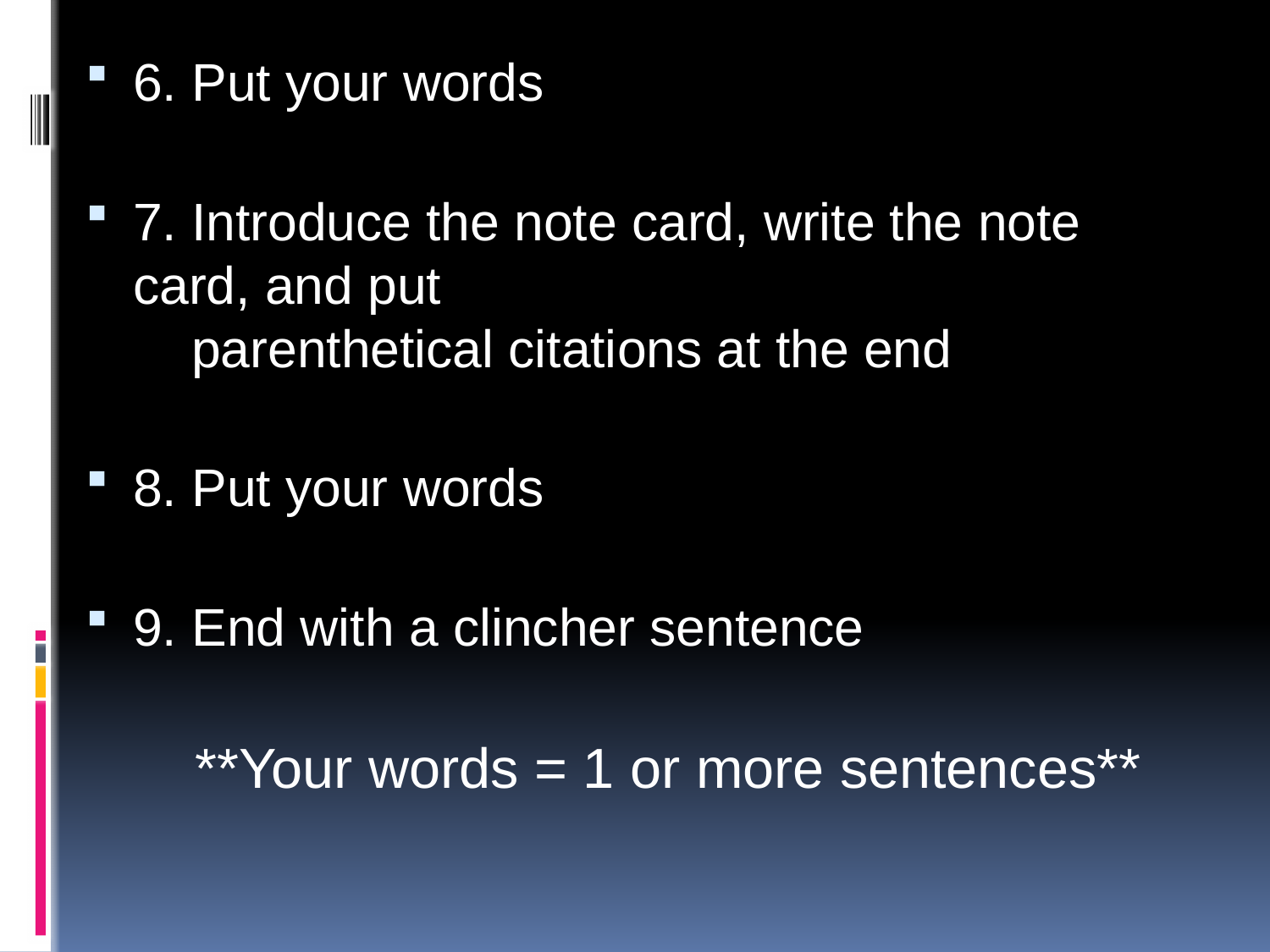

#
6. Put your words
7. Introduce the note card, write the note card, and put
    parenthetical citations at the end
8. Put your words
9. End with a clincher sentence
       **Your words = 1 or more sentences**